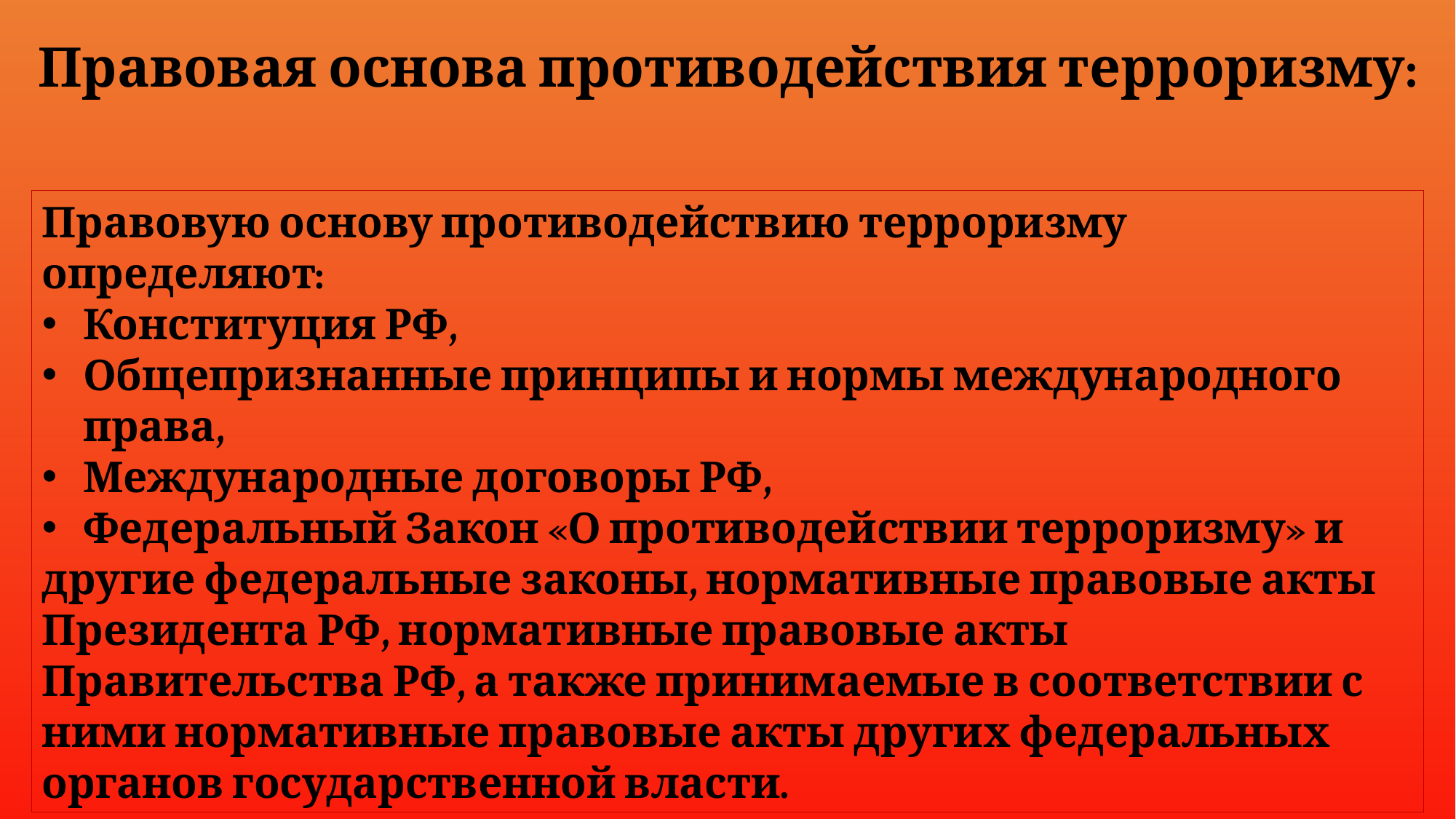

Правовая основа противодействия терроризму:
Правовую основу противодействию терроризму определяют:
Конституция РФ,
Общепризнанные принципы и нормы международного права,
Международные договоры РФ,
Федеральный Закон «О противодействии терроризму» и
другие федеральные законы, нормативные правовые акты Президента РФ, нормативные правовые акты Правительства РФ, а также принимаемые в соответствии с ними нормативные правовые акты других федеральных органов государственной власти.